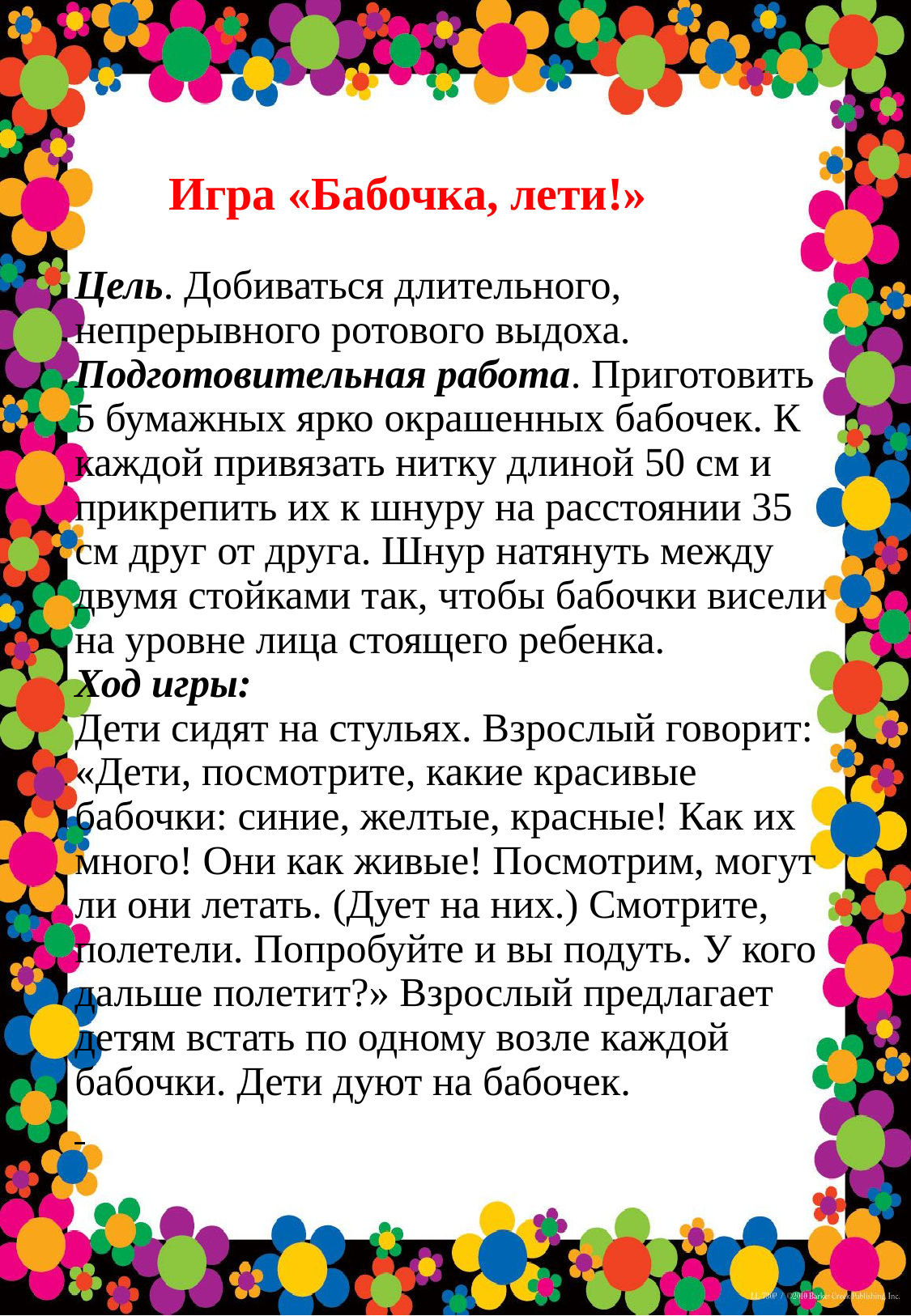

# Игра «Бабочка, лети!» Цель. Добиваться длительного, непрерывного ротового выдоха. Подготовительная работа. Приготовить 5 бумажных ярко окрашенных бабочек. К каждой привязать нитку длиной 50 см и прикрепить их к шнуру на расстоянии 35 см друг от друга. Шнур натянуть между двумя стойками так, чтобы бабочки висели на уровне лица стоящего ребенка. Ход игры: Дети сидят на стульях. Взрослый говорит: «Дети, посмотрите, какие красивые бабочки: синие, желтые, красные! Как их много! Они как живые! Посмотрим, могут ли они летать. (Дует на них.) Смотрите, полетели. Попробуйте и вы подуть. У кого дальше полетит?» Взрослый предлагает детям встать по одному возле каждой бабочки. Дети дуют на бабочек.